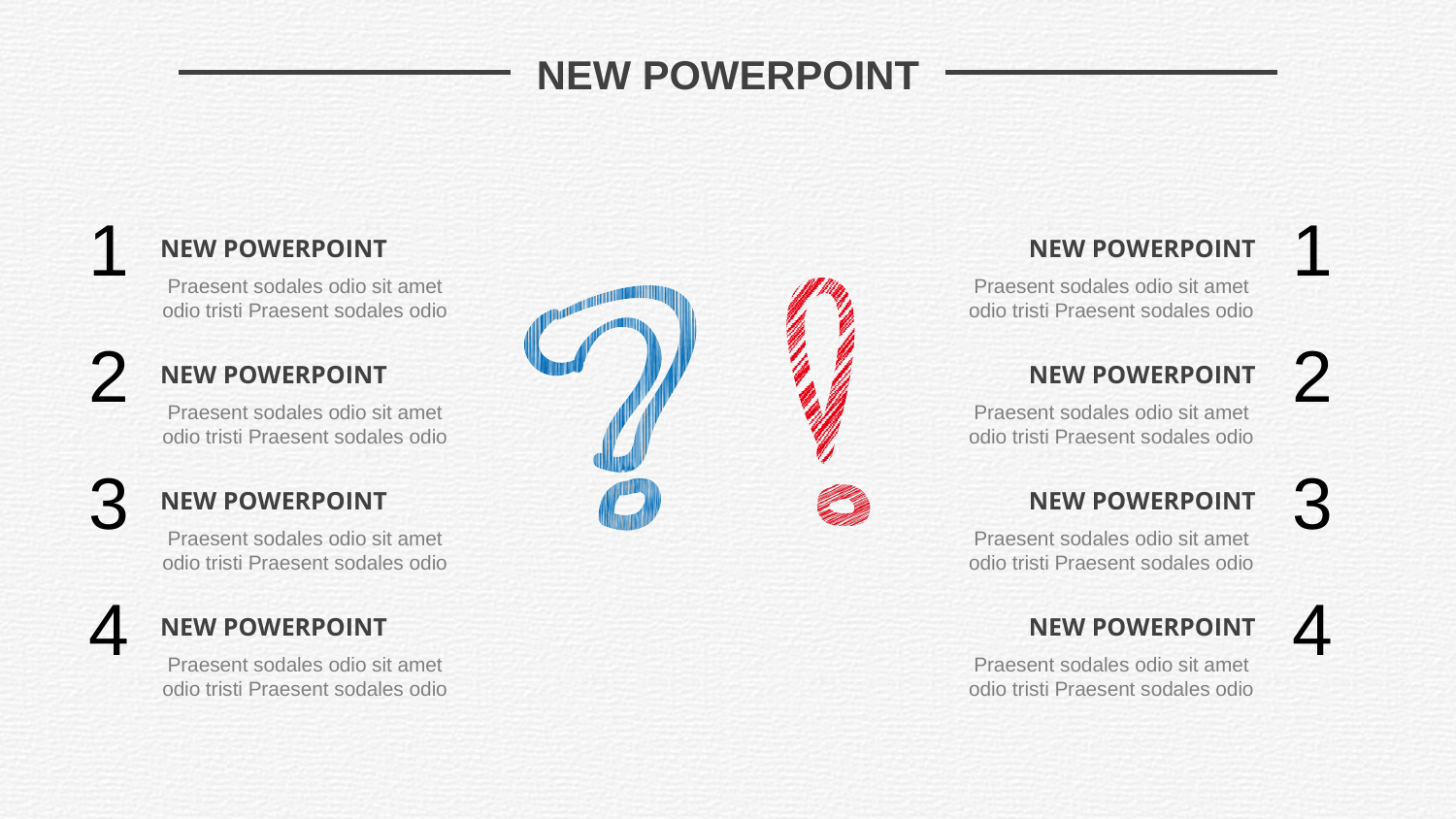

NEW POWERPOINT
1
1
NEW POWERPOINT
Praesent sodales odio sit amet odio tristi Praesent sodales odio
NEW POWERPOINT
Praesent sodales odio sit amet odio tristi Praesent sodales odio

2
2
NEW POWERPOINT
Praesent sodales odio sit amet odio tristi Praesent sodales odio
NEW POWERPOINT
Praesent sodales odio sit amet odio tristi Praesent sodales odio
3
3
NEW POWERPOINT
Praesent sodales odio sit amet odio tristi Praesent sodales odio
NEW POWERPOINT
Praesent sodales odio sit amet odio tristi Praesent sodales odio
4
4
NEW POWERPOINT
Praesent sodales odio sit amet odio tristi Praesent sodales odio
NEW POWERPOINT
Praesent sodales odio sit amet odio tristi Praesent sodales odio